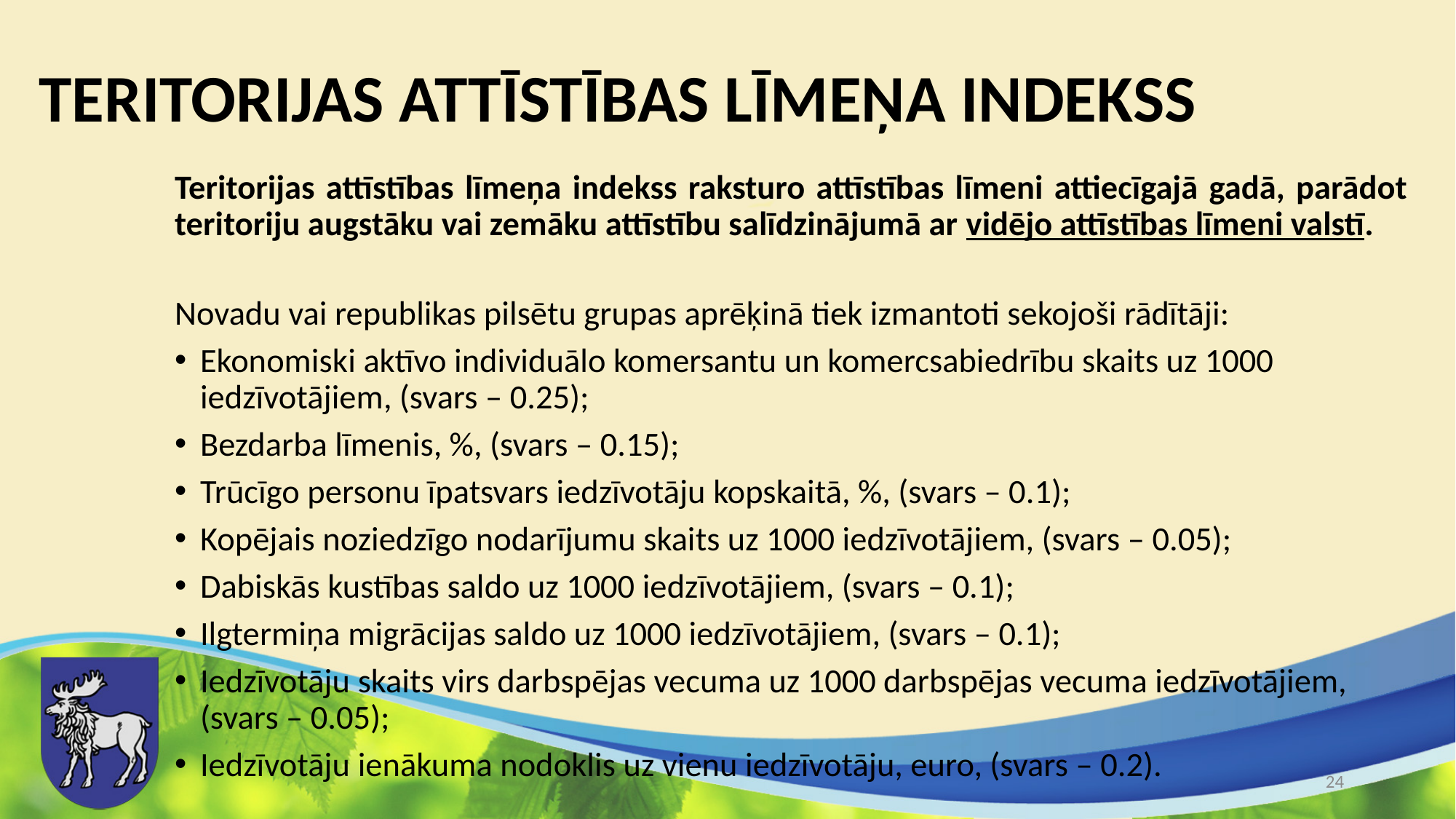

# TERITORIJAS ATTĪSTĪBAS LĪMEŅA INDEKSS
Teritorijas attīstības līmeņa indekss raksturo attīstības līmeni attiecīgajā gadā, parādot teritoriju augstāku vai zemāku attīstību salīdzinājumā ar vidējo attīstības līmeni valstī.

Novadu vai republikas pilsētu grupas aprēķinā tiek izmantoti sekojoši rādītāji:
Ekonomiski aktīvo individuālo komersantu un komercsabiedrību skaits uz 1000 iedzīvotājiem, (svars – 0.25);
Bezdarba līmenis, %, (svars – 0.15);
Trūcīgo personu īpatsvars iedzīvotāju kopskaitā, %, (svars – 0.1);
Kopējais noziedzīgo nodarījumu skaits uz 1000 iedzīvotājiem, (svars – 0.05);
Dabiskās kustības saldo uz 1000 iedzīvotājiem, (svars – 0.1);
Ilgtermiņa migrācijas saldo uz 1000 iedzīvotājiem, (svars – 0.1);
Iedzīvotāju skaits virs darbspējas vecuma uz 1000 darbspējas vecuma iedzīvotājiem, (svars – 0.05);
Iedzīvotāju ienākuma nodoklis uz vienu iedzīvotāju, euro, (svars – 0.2).

24